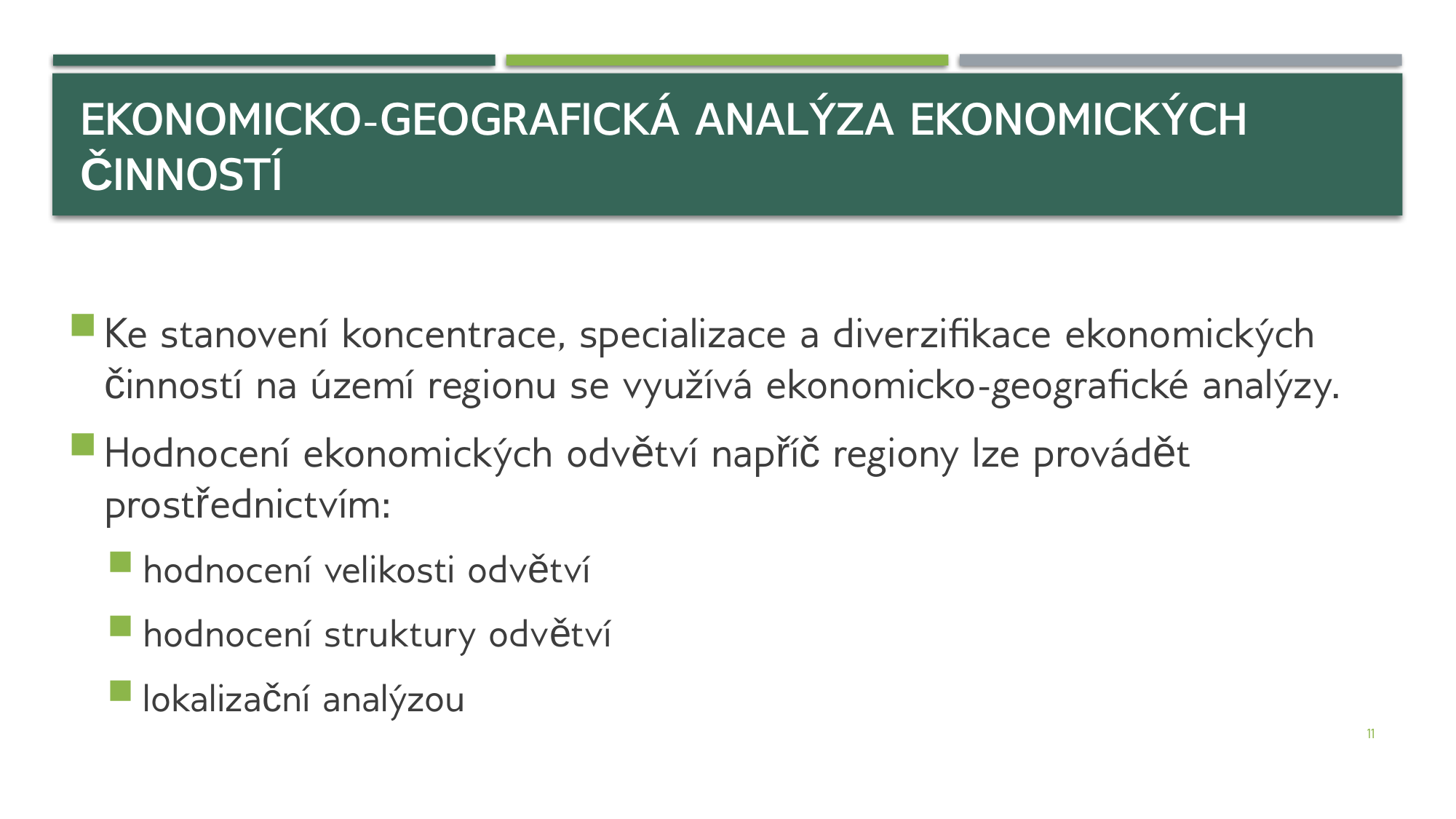

# ekonomicko-geografická analýza ekonomických činností
Ke stanovení koncentrace, specializace a diverzifikace ekonomických činností na území regionu se využívá ekonomicko-geografické analýzy.
Hodnocení ekonomických odvětví napříč regiony lze provádět prostřednictvím:
hodnocení velikosti odvětví
hodnocení struktury odvětví
lokalizační analýzou
11